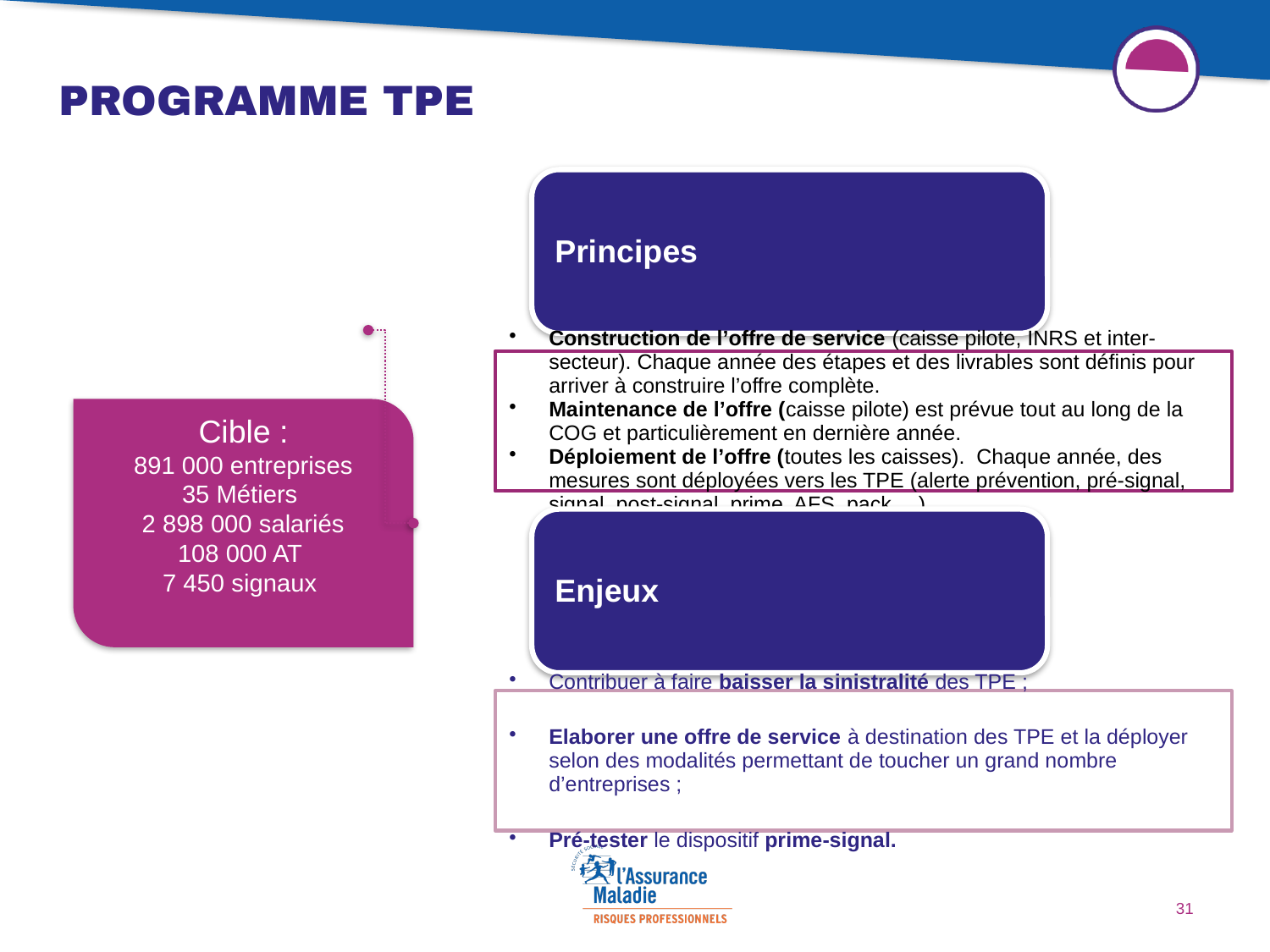

# Programme TPE
Construction de l’offre de service (caisse pilote, INRS et inter-secteur). Chaque année des étapes et des livrables sont définis pour arriver à construire l’offre complète.
Enjeux
Principes
Contribuer à faire baisser la sinistralité des TPE ;
Maintenance de l’offre (caisse pilote) est prévue tout au long de la COG et particulièrement en dernière année.
Déploiement de l’offre (toutes les caisses).  Chaque année, des mesures sont déployées vers les TPE (alerte prévention, pré-signal, signal, post-signal, prime, AFS, pack,…).
Pré-tester le dispositif prime-signal.
Elaborer une offre de service à destination des TPE et la déployer selon des modalités permettant de toucher un grand nombre d’entreprises ;
Cible :
891 000 entreprises
35 Métiers
2 898 000 salariés
108 000 AT
7 450 signaux

31